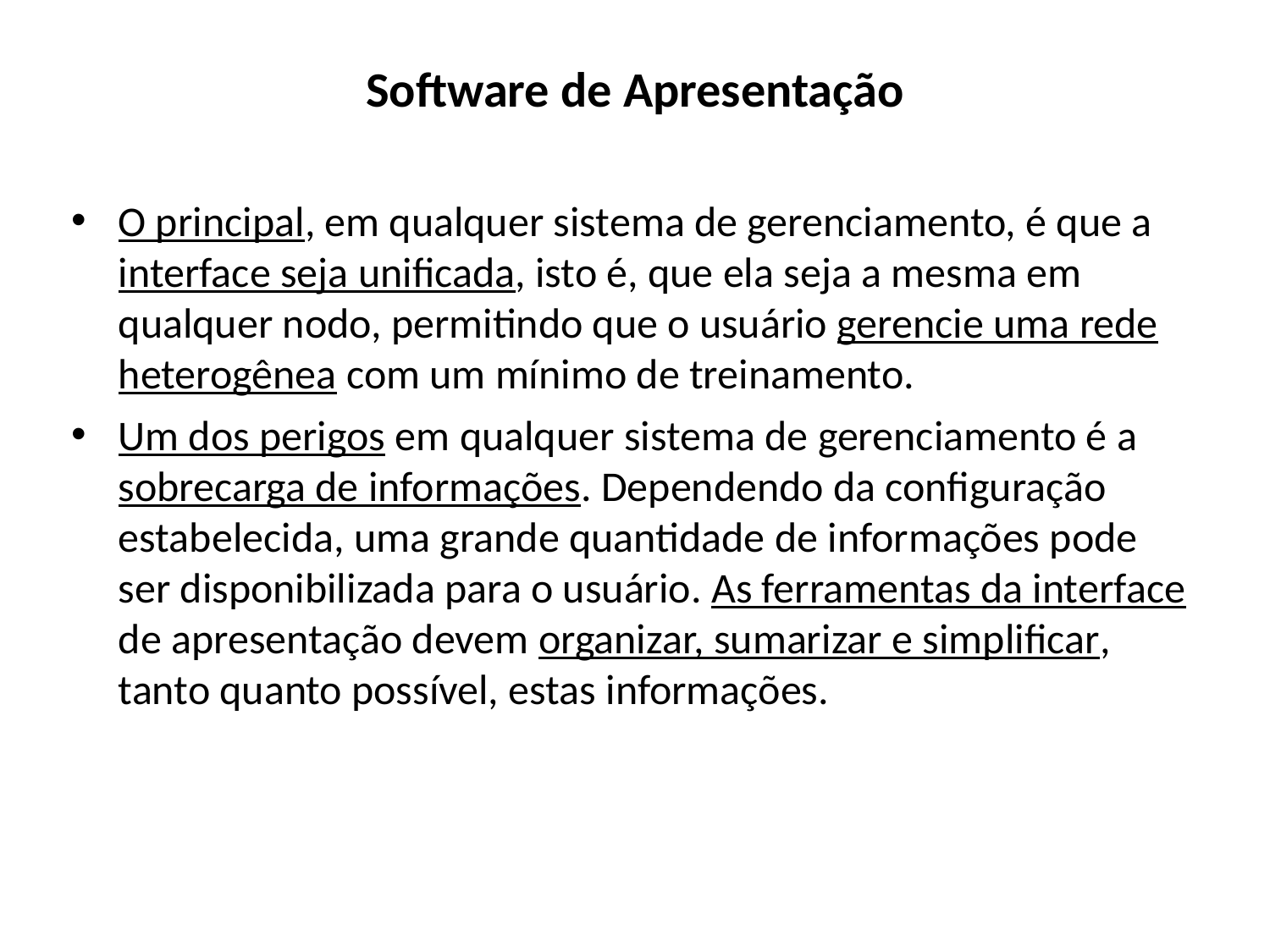

Software de Apresentação
O principal, em qualquer sistema de gerenciamento, é que a interface seja unificada, isto é, que ela seja a mesma em qualquer nodo, permitindo que o usuário gerencie uma rede heterogênea com um mínimo de treinamento.
Um dos perigos em qualquer sistema de gerenciamento é a sobrecarga de informações. Dependendo da configuração estabelecida, uma grande quantidade de informações pode ser disponibilizada para o usuário. As ferramentas da interface de apresentação devem organizar, sumarizar e simplificar, tanto quanto possível, estas informações.